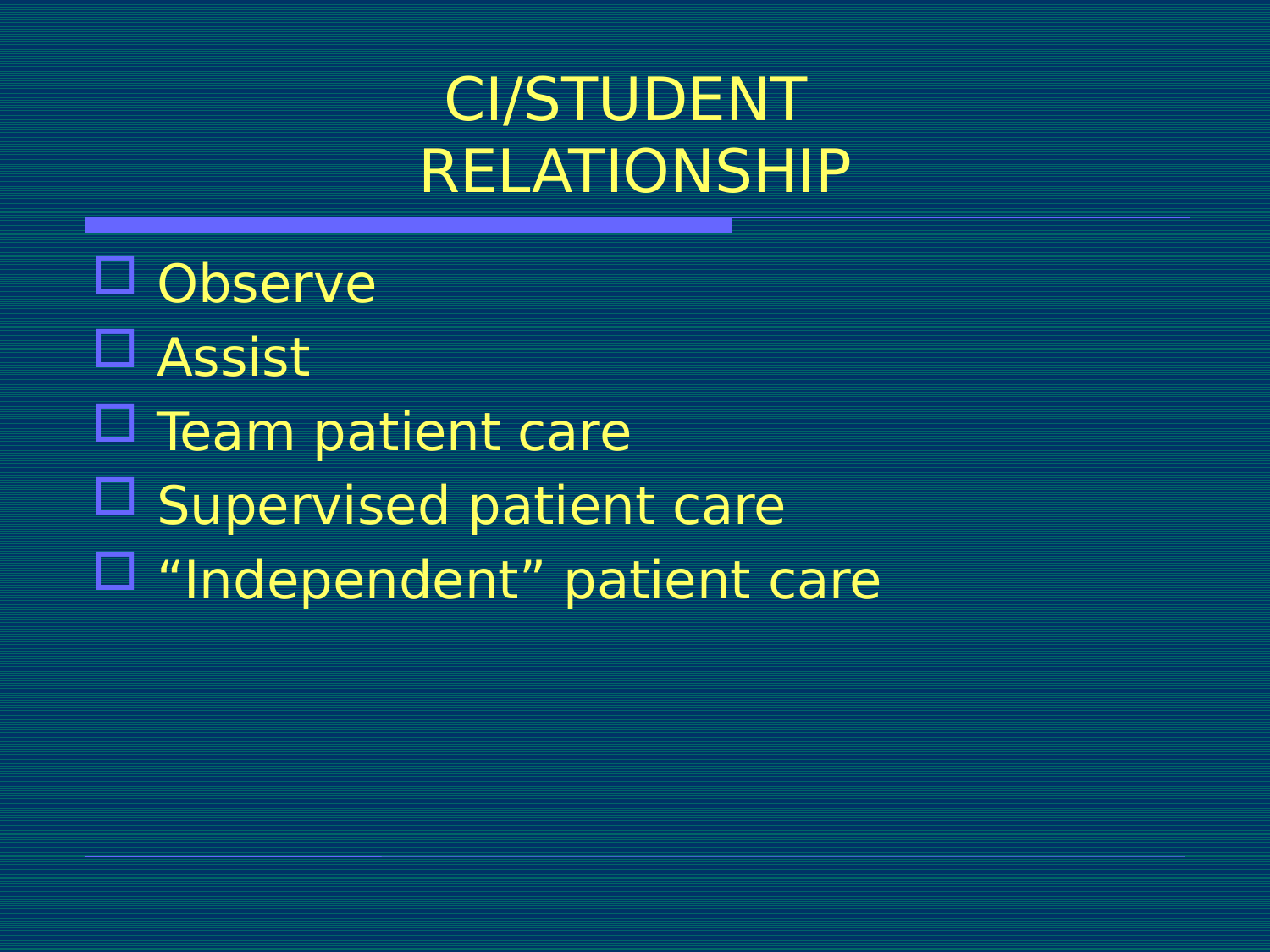

# CI/STUDENT RELATIONSHIP
Observe
Assist
Team patient care
Supervised patient care
“Independent” patient care